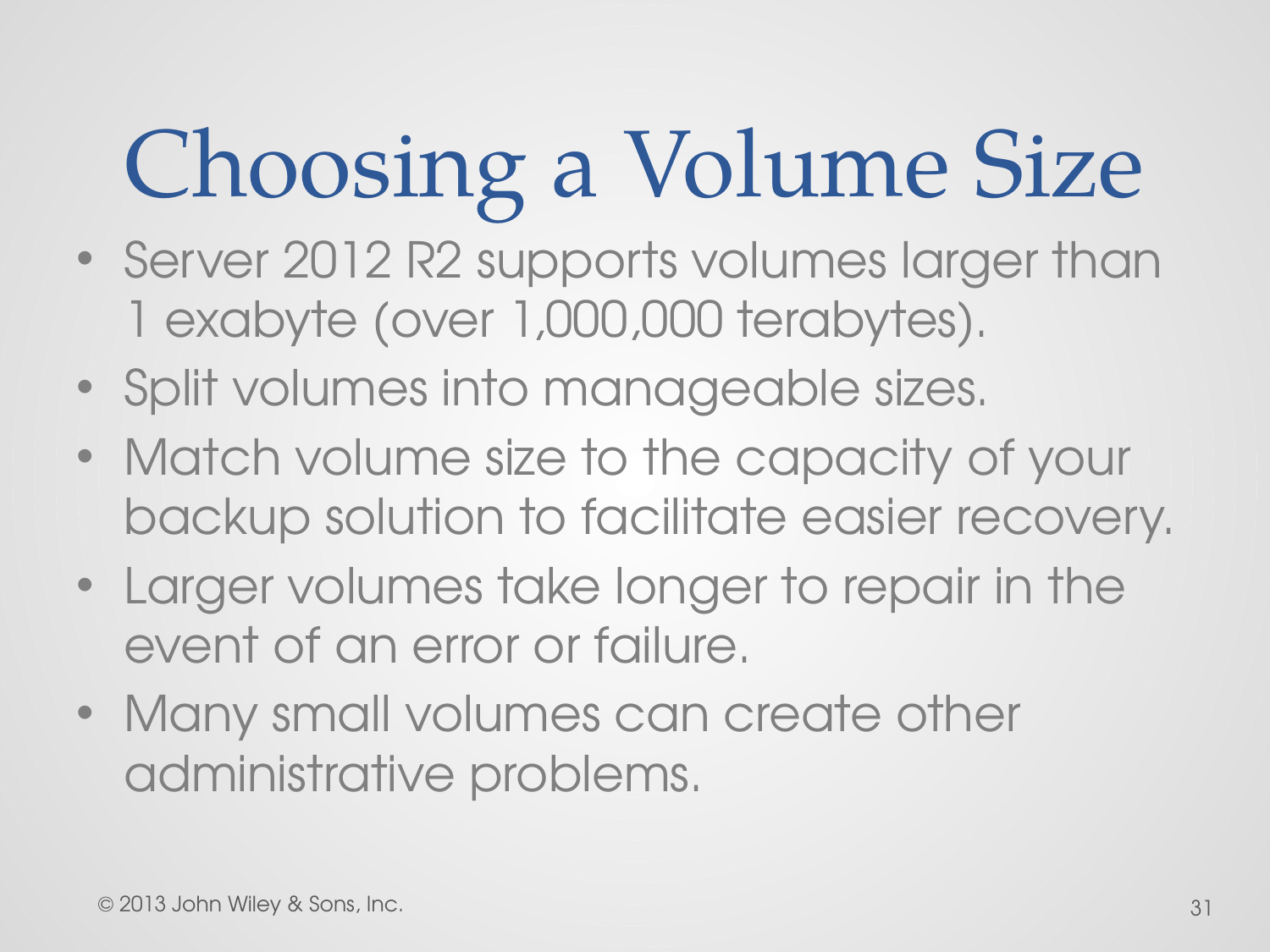

# Choosing a Volume Size
Server 2012 R2 supports volumes larger than 1 exabyte (over 1,000,000 terabytes).
Split volumes into manageable sizes.
Match volume size to the capacity of your backup solution to facilitate easier recovery.
Larger volumes take longer to repair in the event of an error or failure.
Many small volumes can create other administrative problems.
© 2013 John Wiley & Sons, Inc.
31